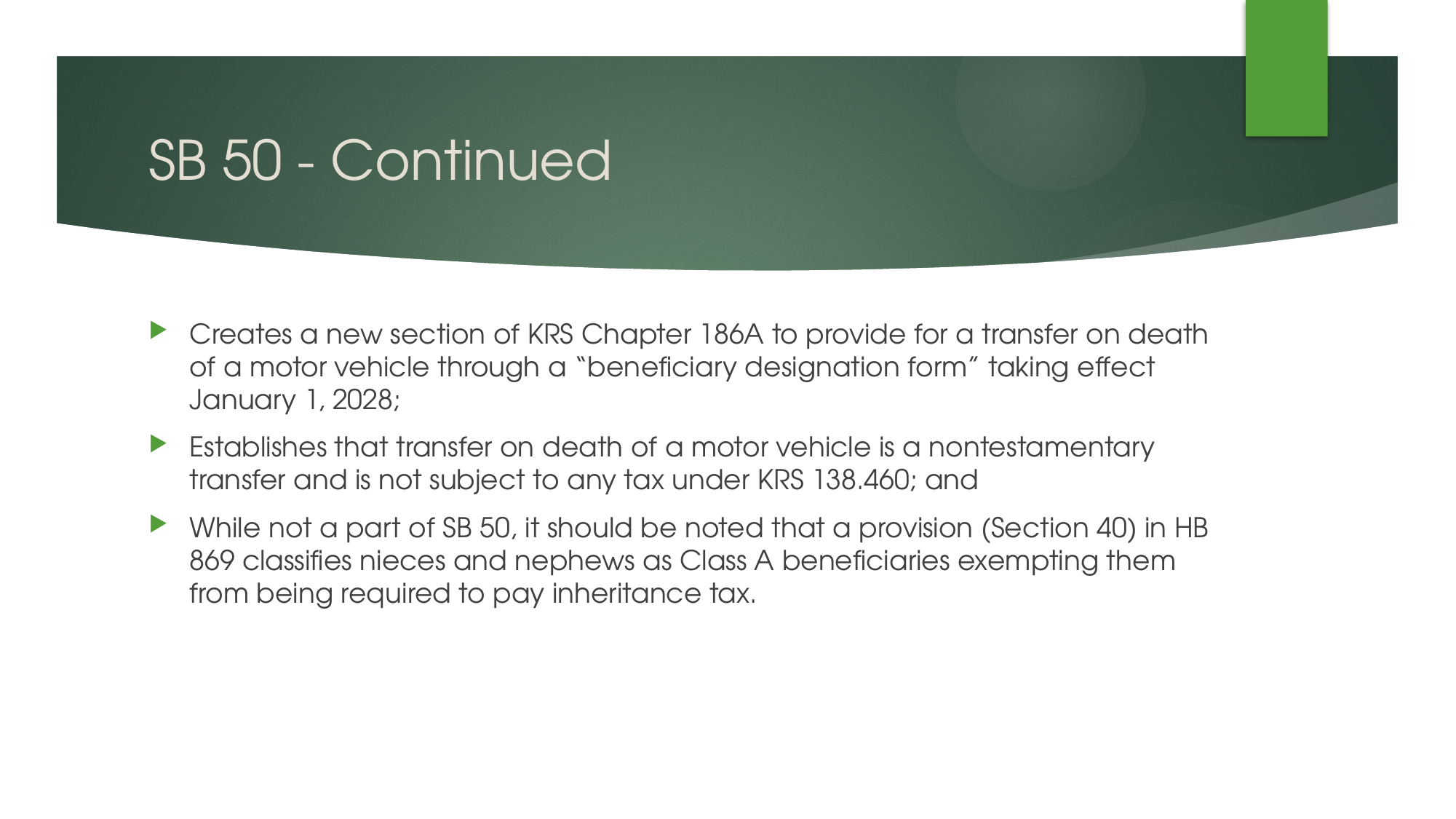

# SB 50 - Continued
Creates a new section of KRS Chapter 186A to provide for a transfer on death of a motor vehicle through a “beneficiary designation form” taking effect January 1, 2028;
Establishes that transfer on death of a motor vehicle is a nontestamentary transfer and is not subject to any tax under KRS 138.460; and
While not a part of SB 50, it should be noted that a provision (Section 40) in HB 869 classifies nieces and nephews as Class A beneficiaries exempting them from being required to pay inheritance tax.